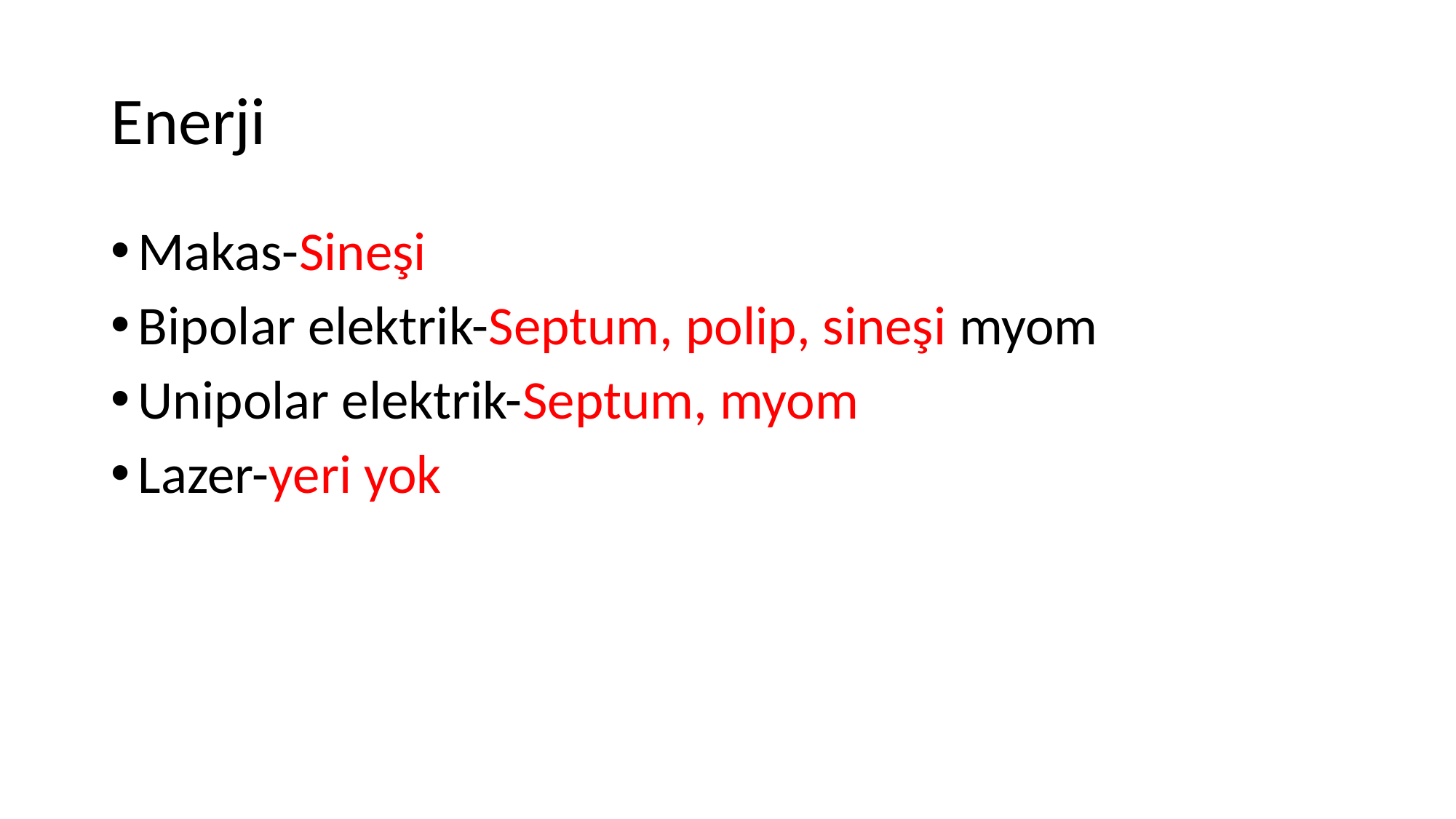

# Enerji
Makas-Sineşi
Bipolar elektrik-Septum, polip, sineşi myom
Unipolar elektrik-Septum, myom
Lazer-yeri yok